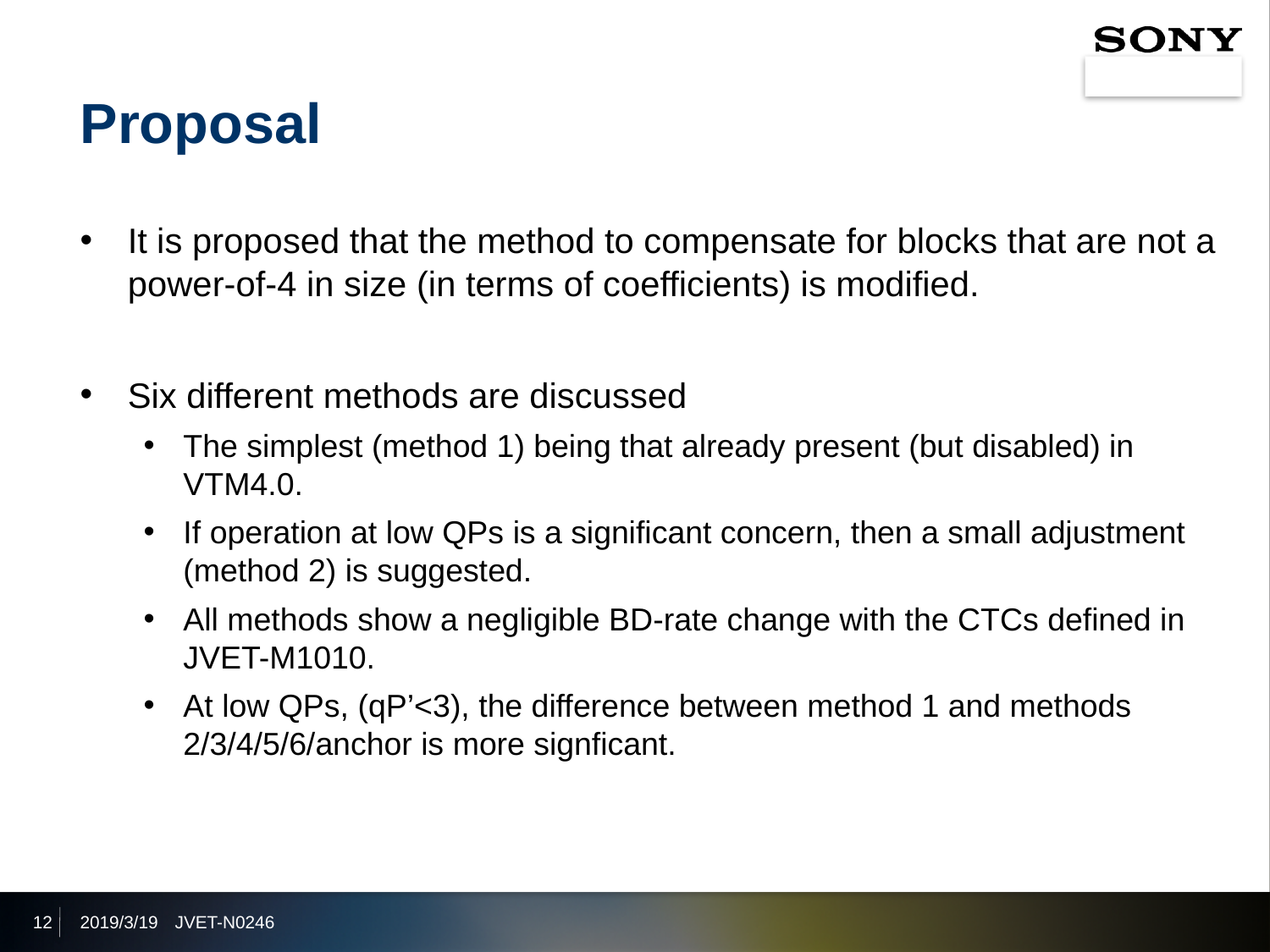

# Proposal

It is proposed that the method to compensate for blocks that are not a power-of-4 in size (in terms of coefficients) is modified.

Six different methods are discussed
The simplest (method 1) being that already present (but disabled) in VTM4.0.
If operation at low QPs is a significant concern, then a small adjustment (method 2) is suggested.
All methods show a negligible BD-rate change with the CTCs defined in JVET-M1010.
At low QPs, (qP’<3), the difference between method 1 and methods 2/3/4/5/6/anchor is more signficant.

12
2019/3/19
JVET-N0246